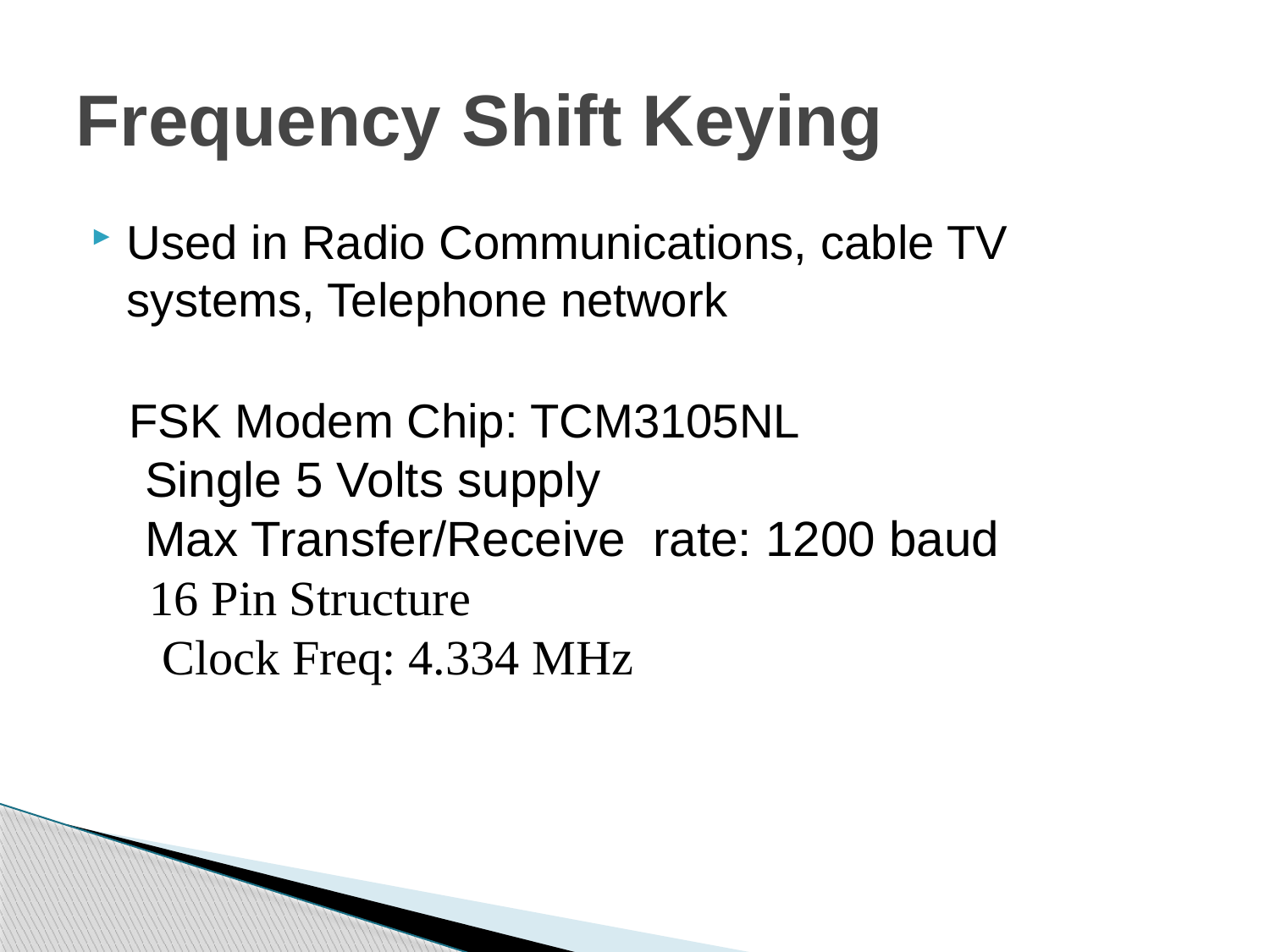

# Frequency Shift Keying
Used in Radio Communications, cable TV systems, Telephone network

    FSK Modem Chip: TCM3105NL
     Single 5 Volts supply
     Max Transfer/Receive  rate: 1200 baud
      16 Pin Structure
       Clock Freq: 4.334 MHz